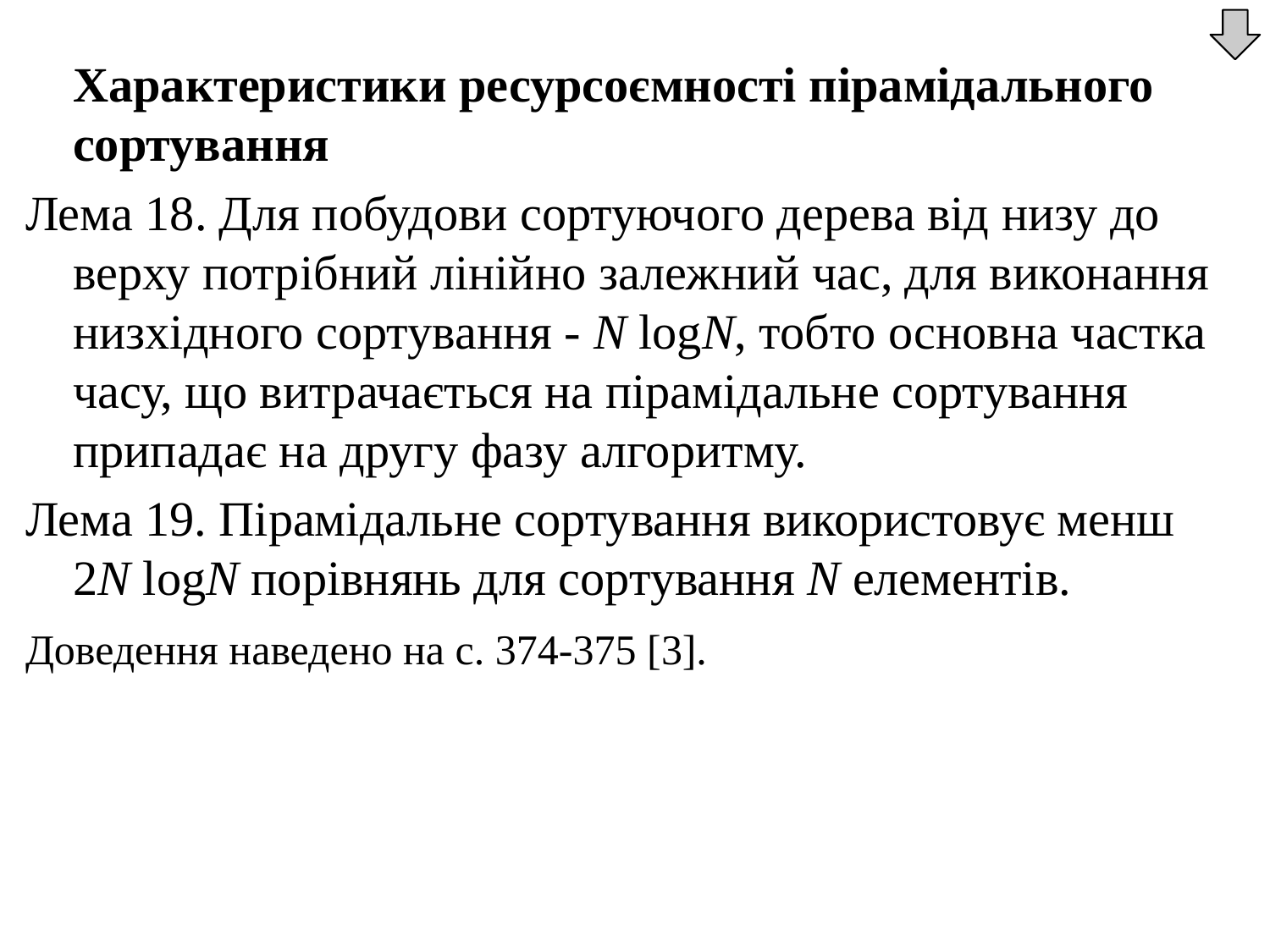

Характеристики ресурсоємності пірамідального сортування
Лема 18. Для побудови сортуючого дерева від низу до верху потрібний лінійно залежний час, для виконання низхідного сортування - N logN, тобто основна частка часу, що витрачається на пірамідальне сортування припадає на другу фазу алгоритму.
Лема 19. Пірамідальне сортування використовує менш 2N logN порівнянь для сортування N елементів.
Доведення наведено на с. 374-375 [3].